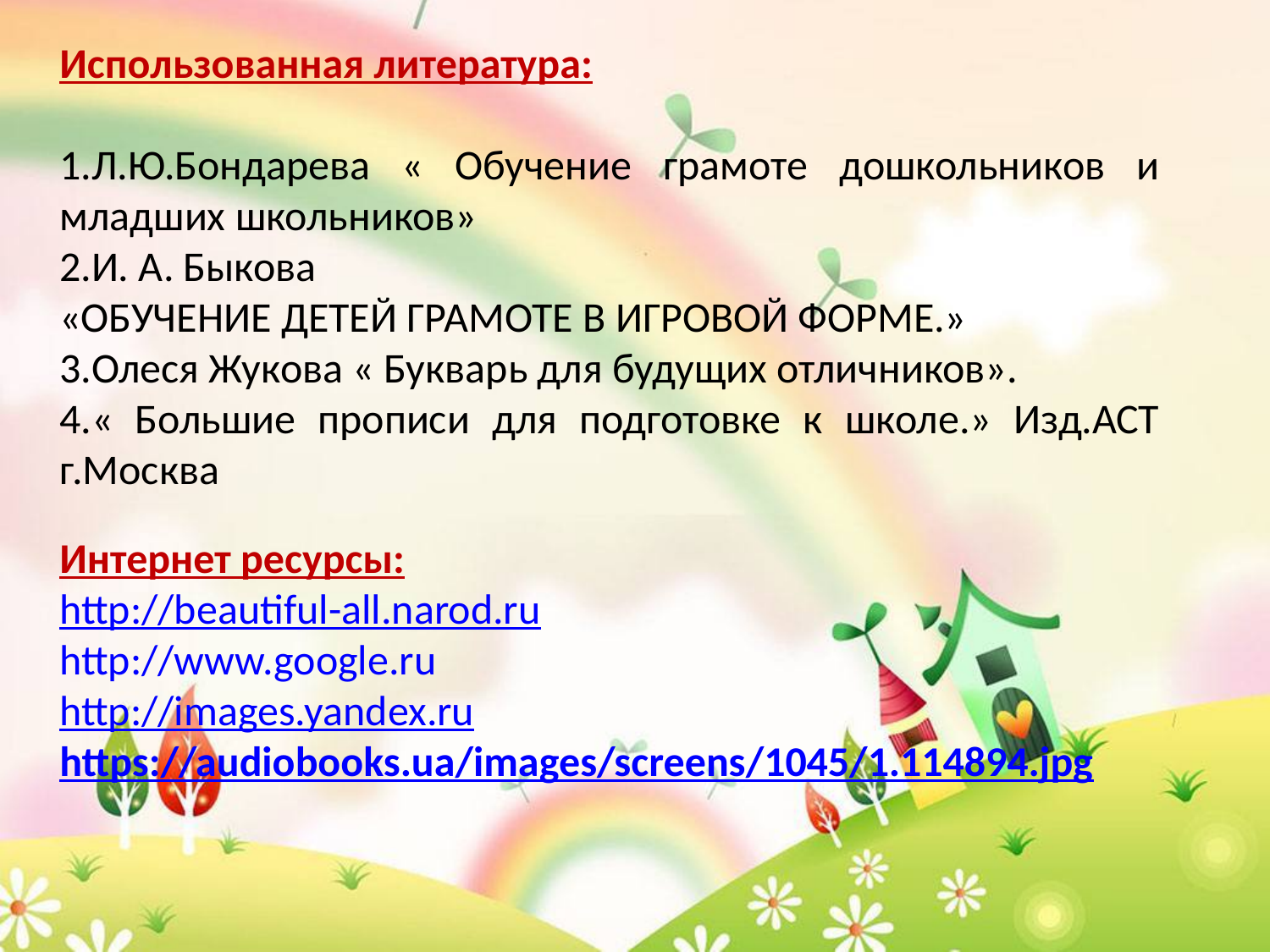

Использованная литература:

1.Л.Ю.Бондарева « Обучение грамоте дошкольников и младших школьников»
2.И. А. Быкова
«ОБУЧЕНИЕ ДЕТЕЙ ГРАМОТЕ В ИГРОВОЙ ФОРМЕ.»
3.Олеся Жукова « Букварь для будущих отличников».
4.« Большие прописи для подготовке к школе.» Изд.АСТ г.Москва

Интернет ресурсы:
http://beautiful-all.narod.ru
http://www.google.ru
http://images.yandex.ru
https://audiobooks.ua/images/screens/1045/1.114894.jpg